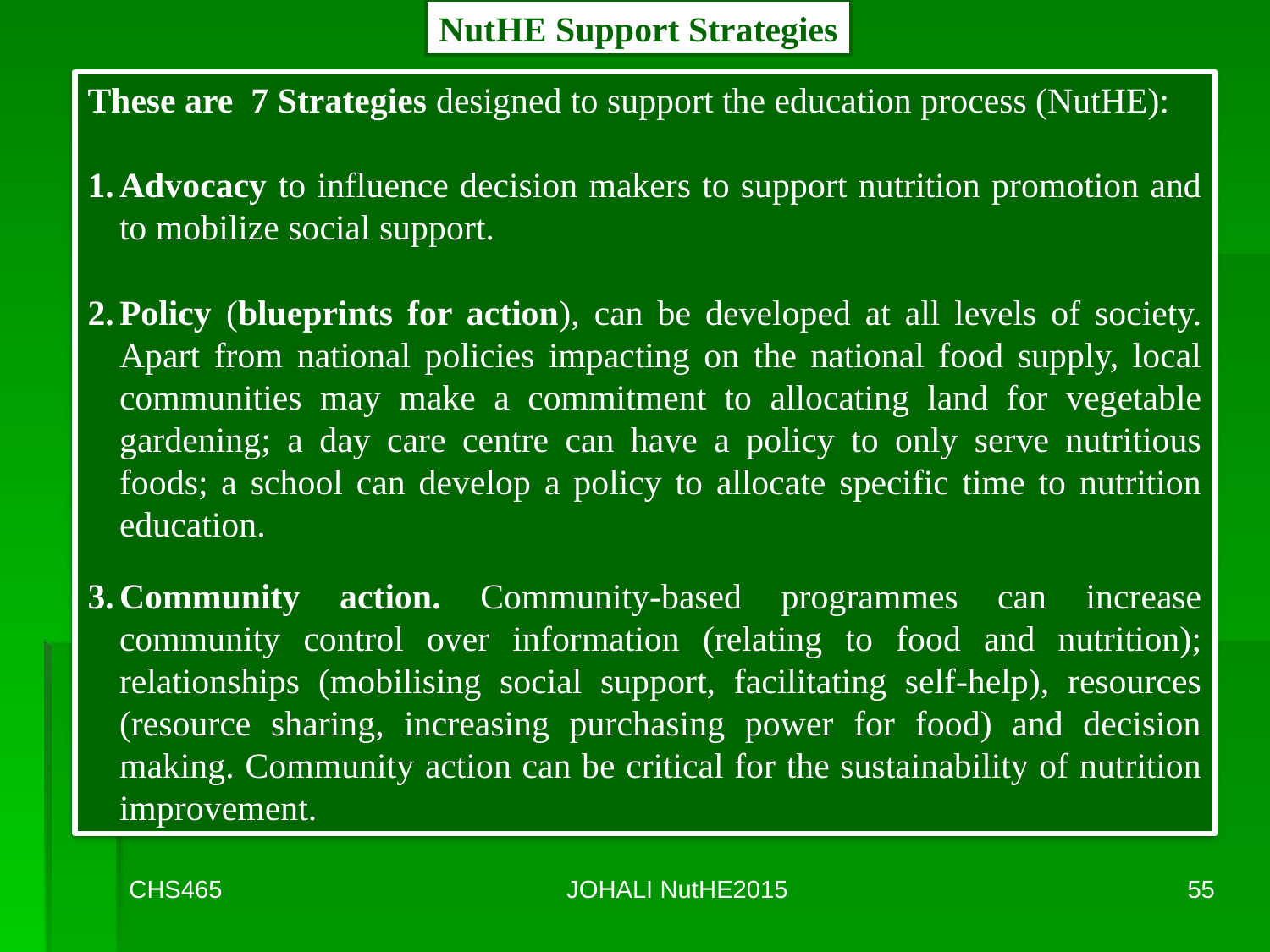

NutHE Support Strategies
These are  7 Strategies designed to support the education process (NutHE):

Advocacy to influence decision makers to support nutrition promotion and to mobilize social support.

Policy (blueprints for action), can be developed at all levels of society. Apart from national policies impacting on the national food supply, local communities may make a commitment to allocating land for vegetable gardening; a day care centre can have a policy to only serve nutritious foods; a school can develop a policy to allocate specific time to nutrition education.

Community action. Community-based programmes can increase community control over information (relating to food and nutrition); relationships (mobilising social support, facilitating self-help), resources (resource sharing, increasing purchasing power for food) and decision making. Community action can be critical for the sustainability of nutrition improvement.
CHS465
JOHALI NutHE2015
55